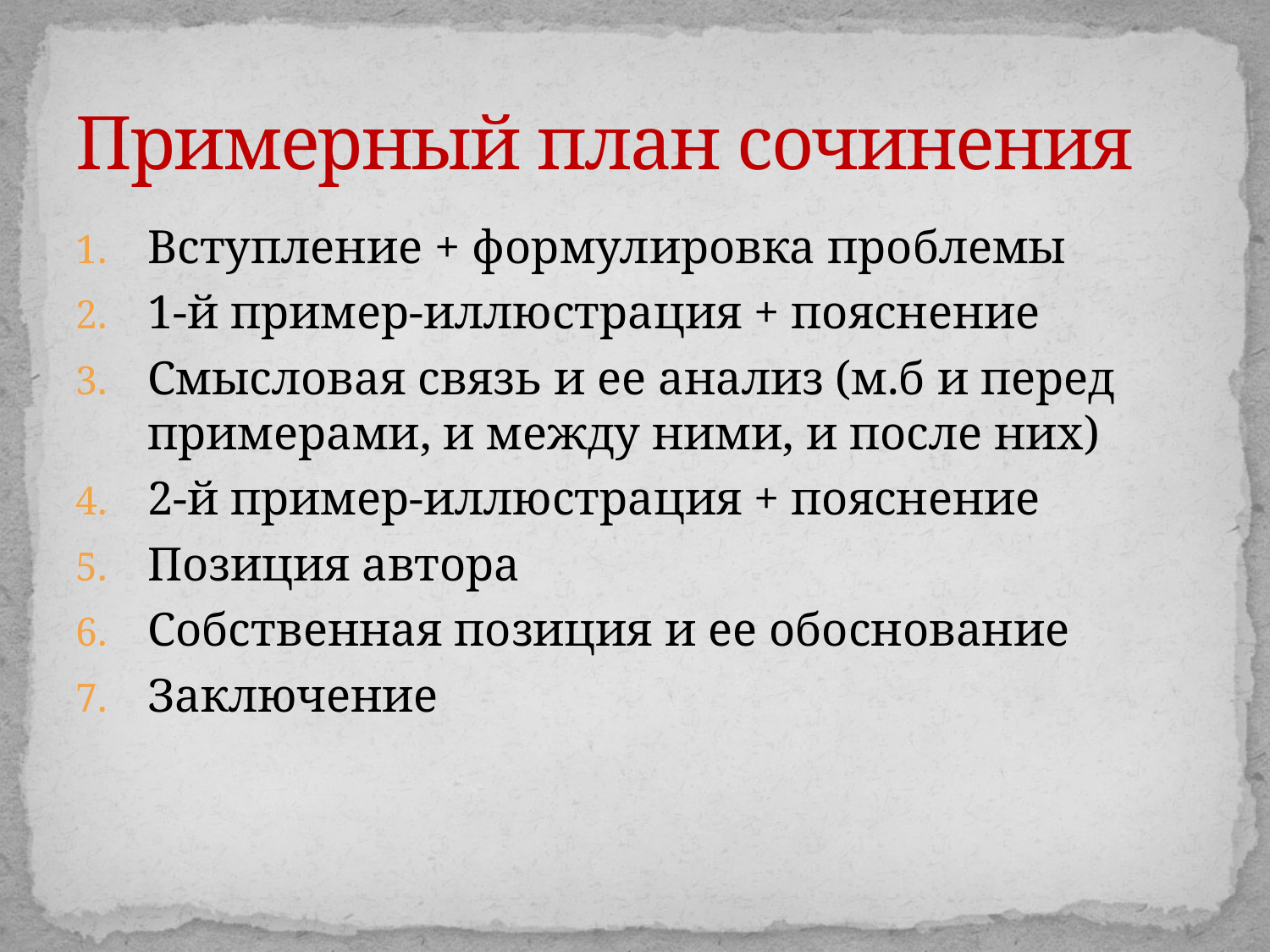

# Примерный план сочинения
Вступление + формулировка проблемы
1-й пример-иллюстрация + пояснение
Смысловая связь и ее анализ (м.б и перед примерами, и между ними, и после них)
2-й пример-иллюстрация + пояснение
Позиция автора
Собственная позиция и ее обоснование
Заключение